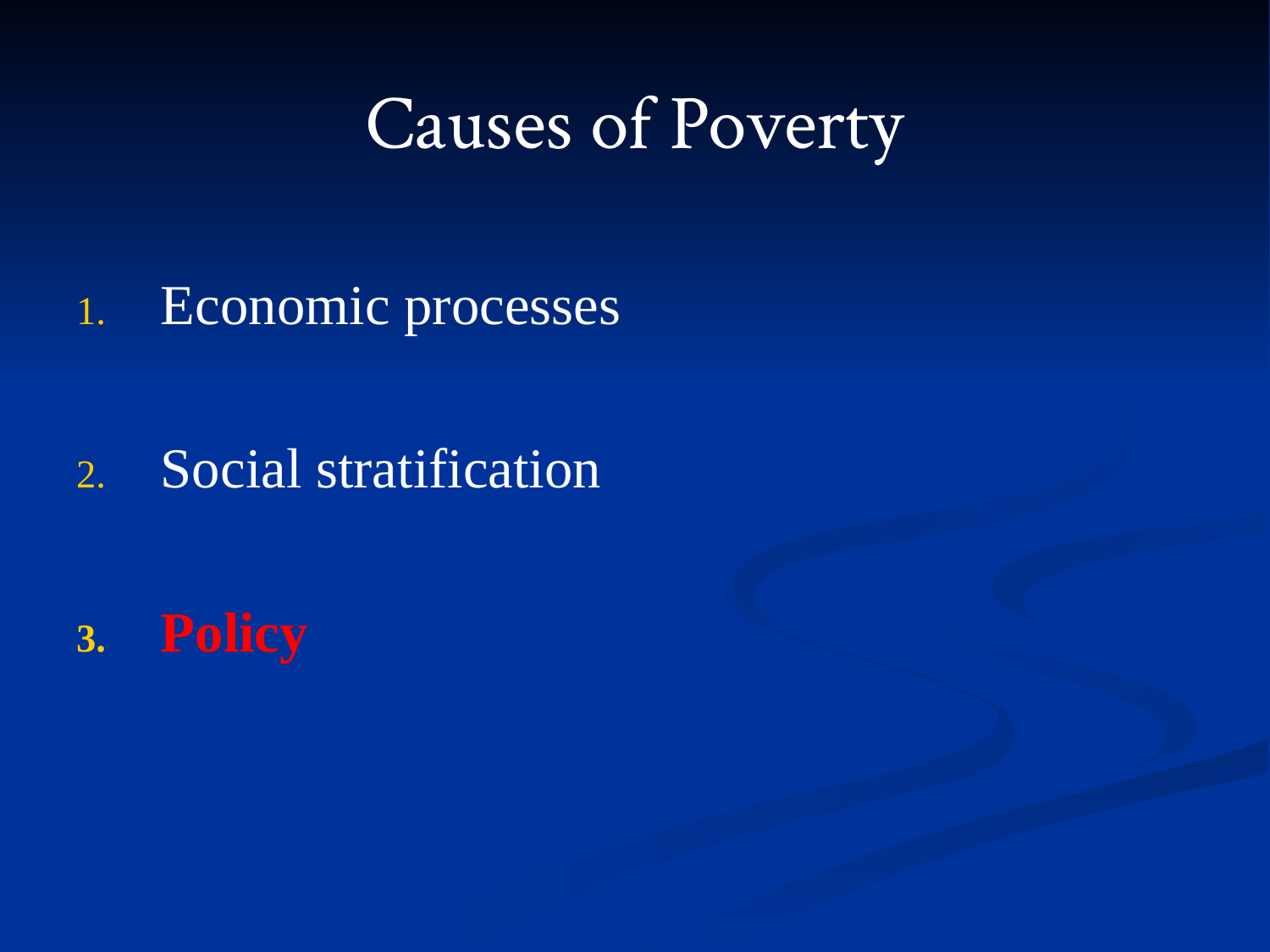

Causes of Poverty
# Economic processes

Social stratification

Policy